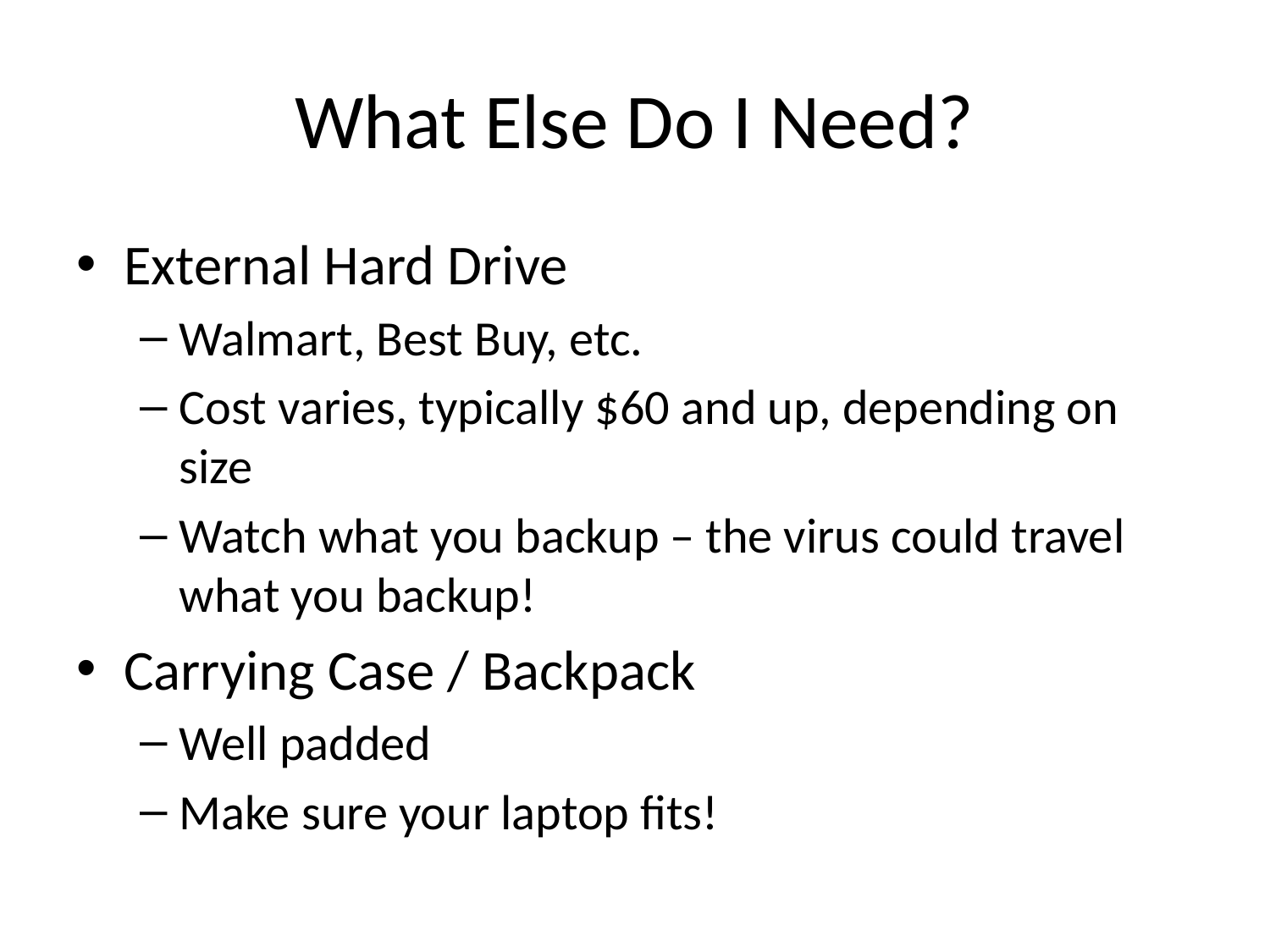

# What Else Do I Need?
External Hard Drive
Walmart, Best Buy, etc.
Cost varies, typically $60 and up, depending on size
Watch what you backup – the virus could travel what you backup!
Carrying Case / Backpack
Well padded
Make sure your laptop fits!